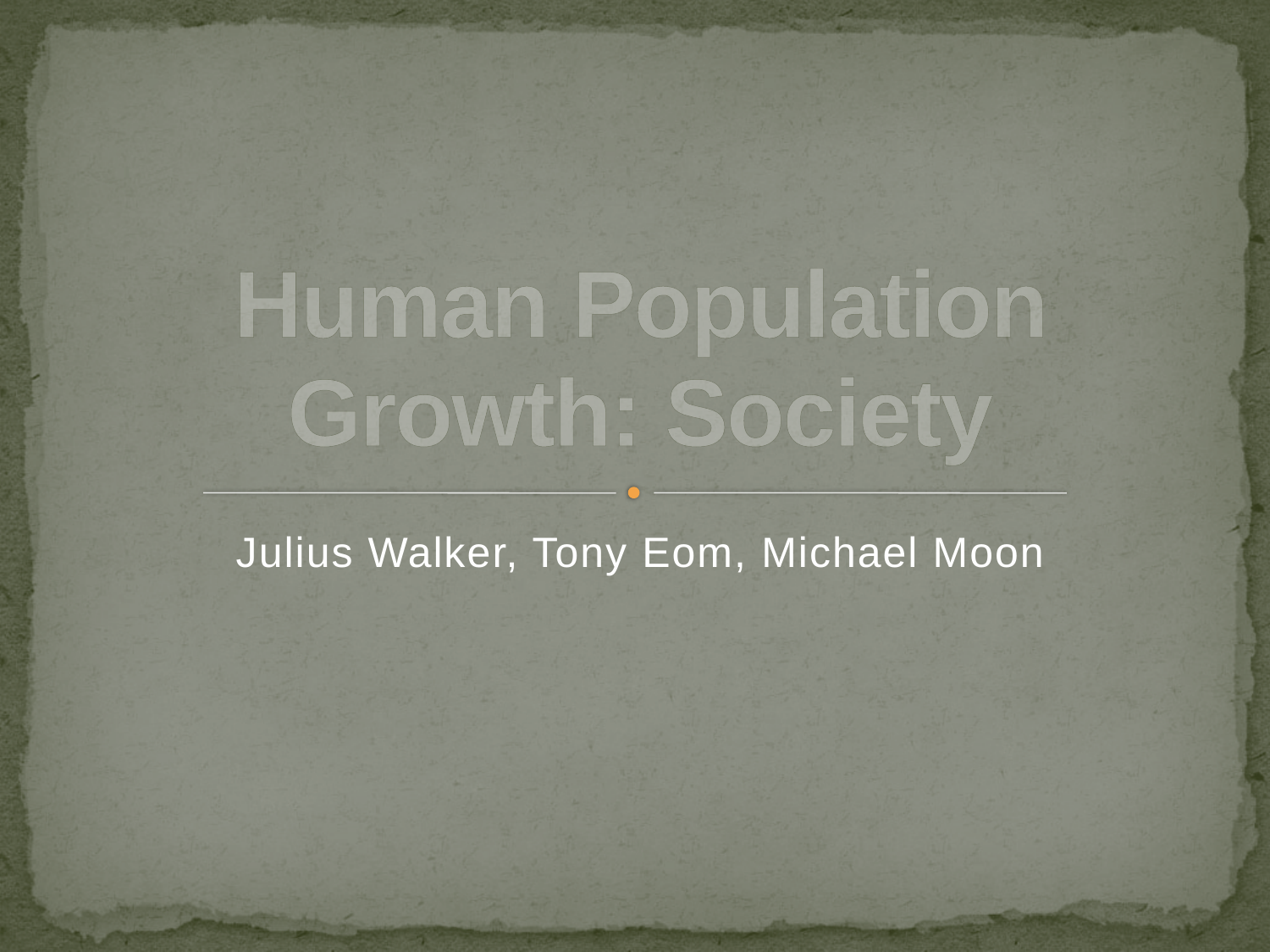

# Human Population Growth: Society
Julius Walker, Tony Eom, Michael Moon